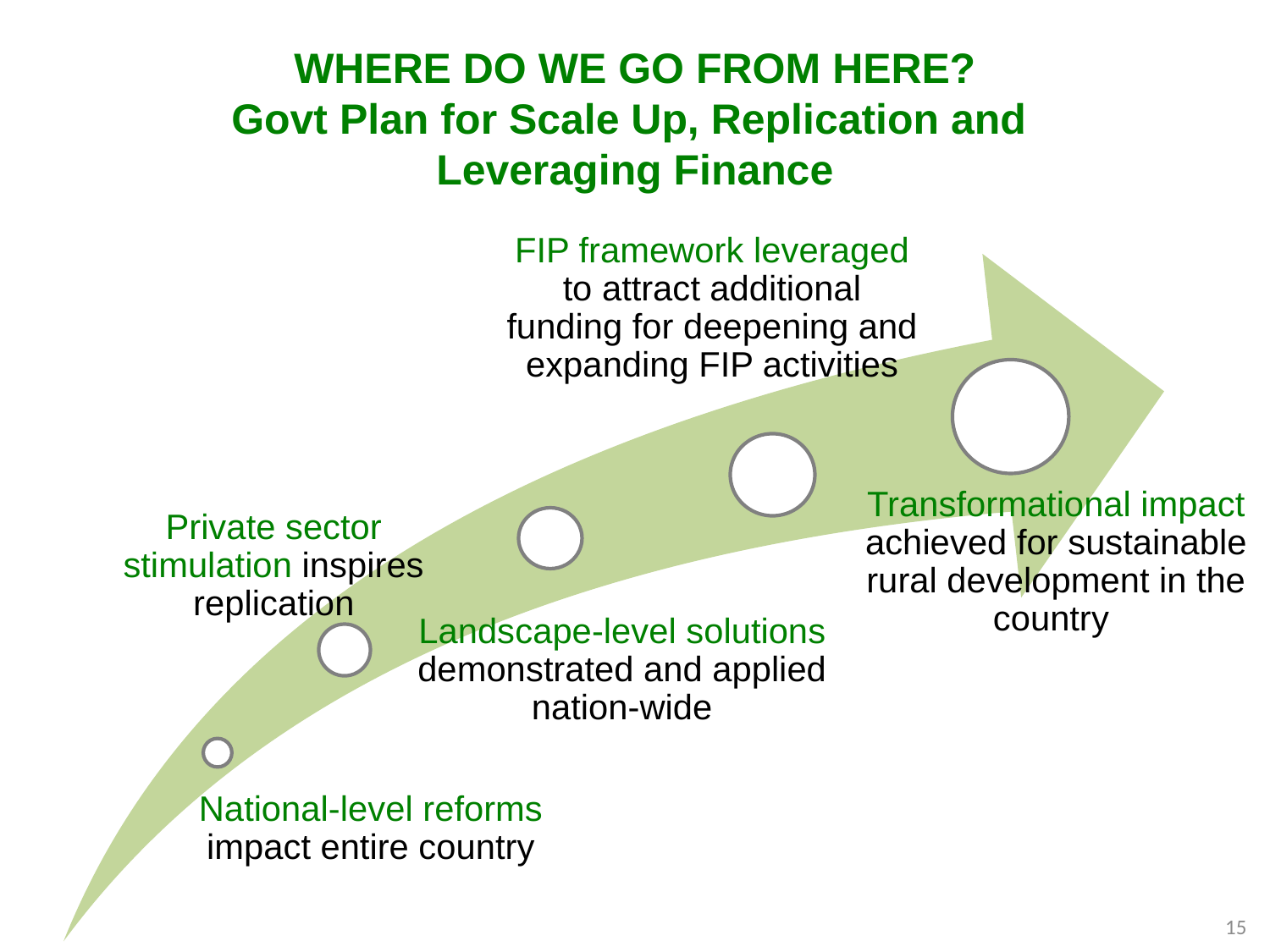

# WHERE DO WE GO FROM HERE? Govt Plan for Scale Up, Replication and Leveraging Finance
FIP framework leveraged to attract additional funding for deepening and expanding FIP activities

Transformational impact achieved for sustainable rural development in the country

Private sector stimulation inspires replication
Landscape-level solutions demonstrated and applied nation-wide

National-level reforms impact entire country
15